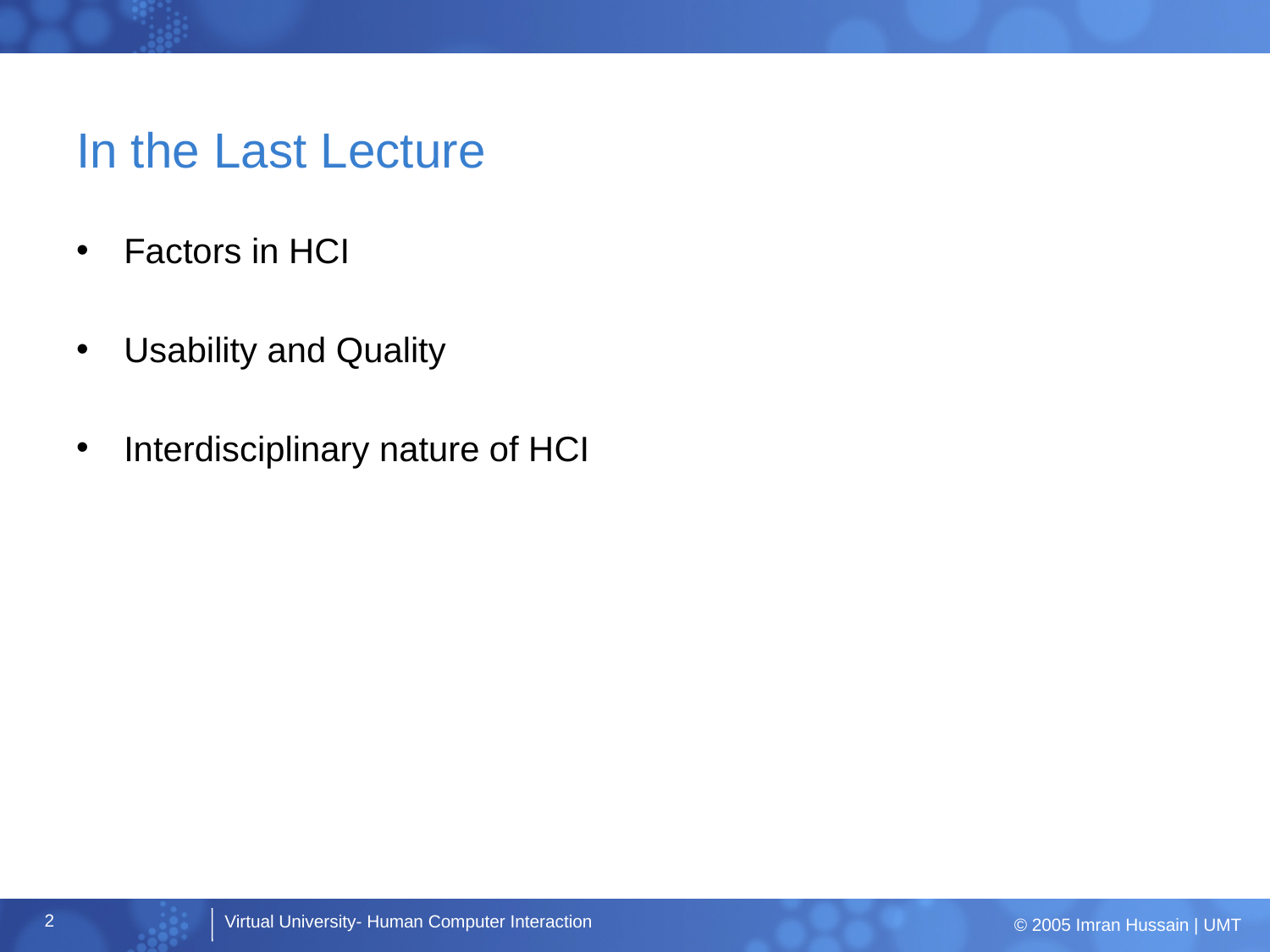

# In the Last Lecture
Factors in HCI

Usability and Quality

Interdisciplinary nature of HCI